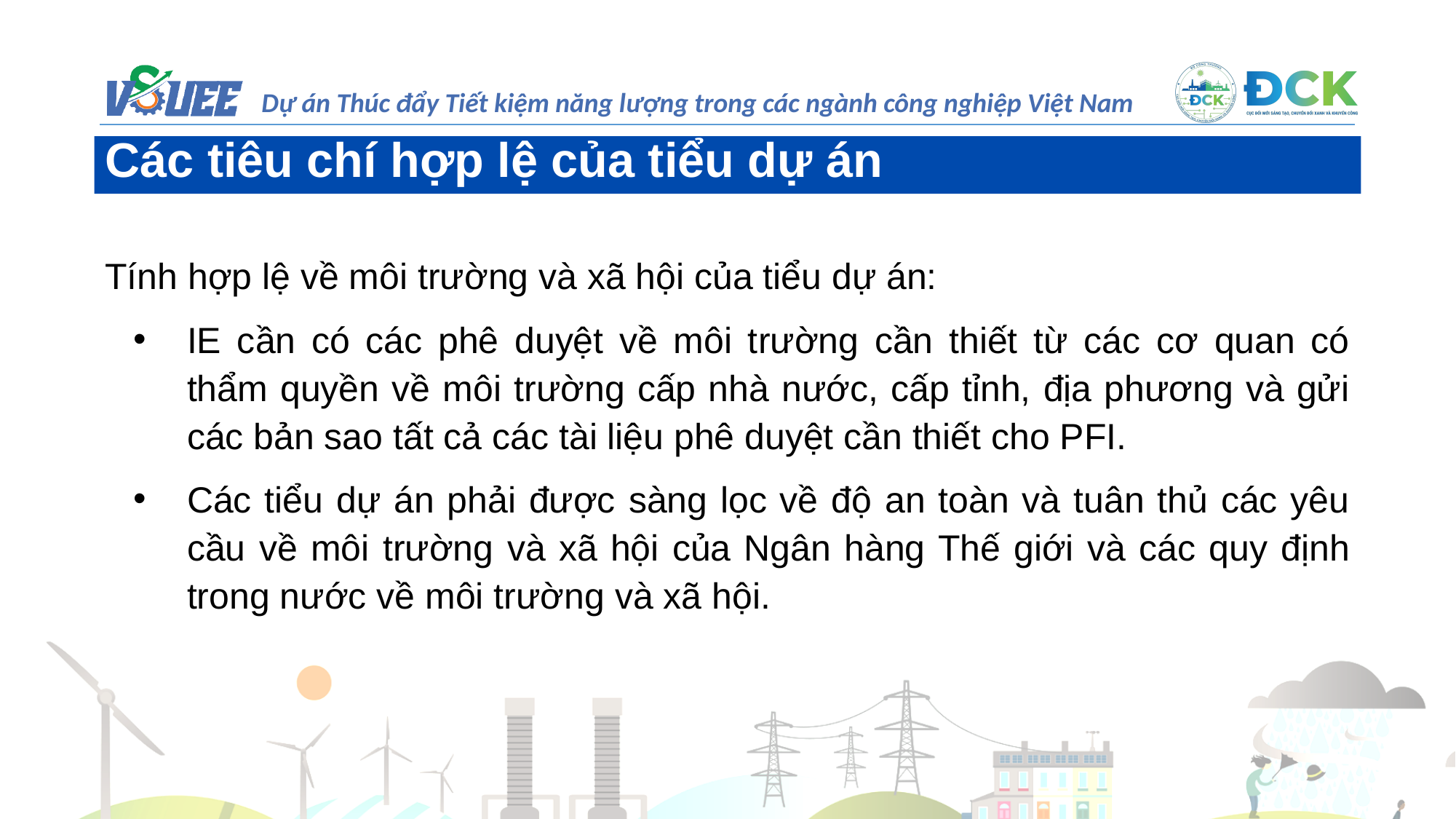

Các tiêu chí hợp lệ của tiểu dự án
Tính hợp lệ về môi trường và xã hội của tiểu dự án:
IE cần có các phê duyệt về môi trường cần thiết từ các cơ quan có thẩm quyền về môi trường cấp nhà nước, cấp tỉnh, địa phương và gửi các bản sao tất cả các tài liệu phê duyệt cần thiết cho PFI.
Các tiểu dự án phải được sàng lọc về độ an toàn và tuân thủ các yêu cầu về môi trường và xã hội của Ngân hàng Thế giới và các quy định trong nước về môi trường và xã hội.